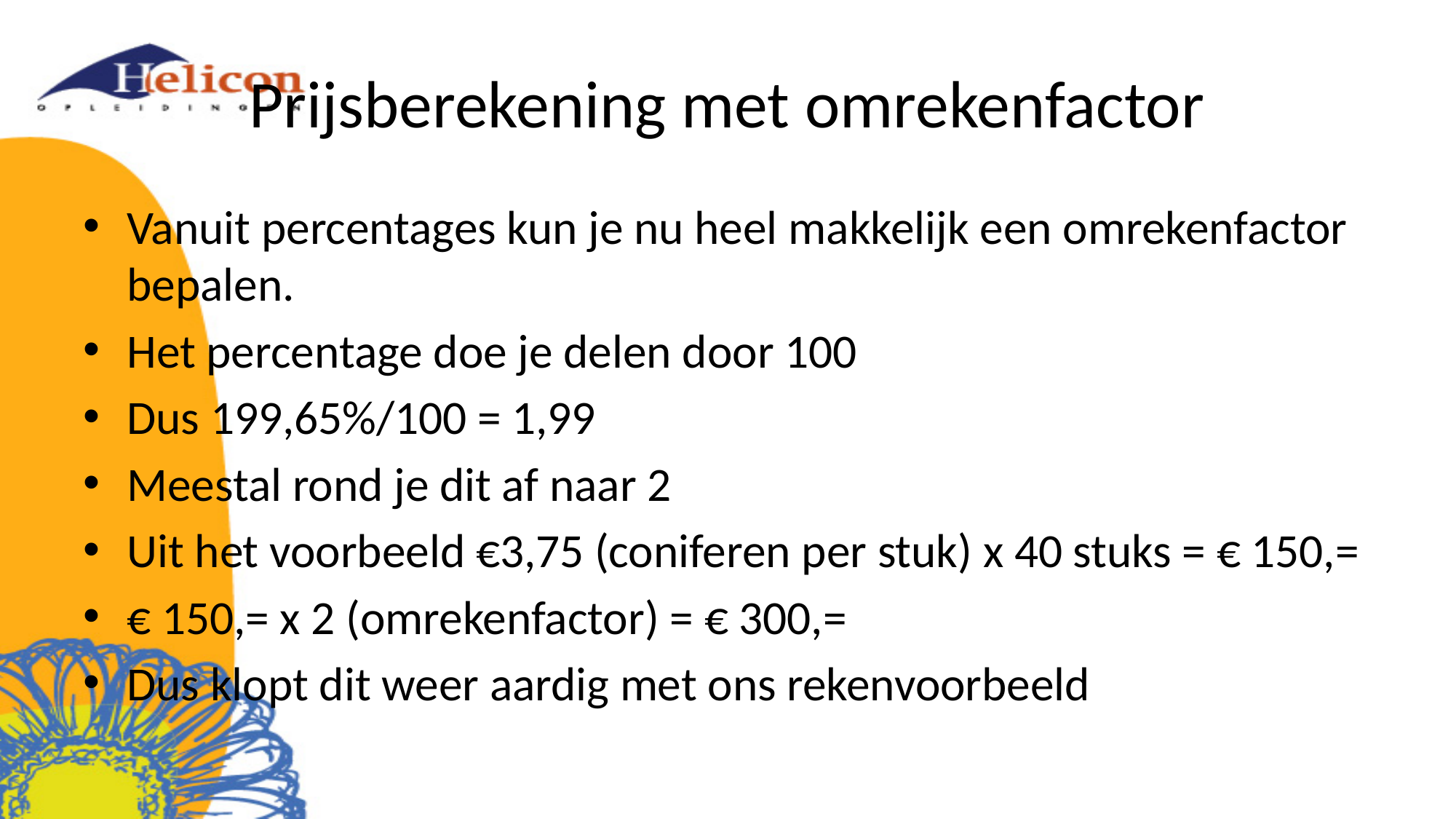

# Prijsberekening met omrekenfactor
Vanuit percentages kun je nu heel makkelijk een omrekenfactor bepalen.
Het percentage doe je delen door 100
Dus 199,65%/100 = 1,99
Meestal rond je dit af naar 2
Uit het voorbeeld €3,75 (coniferen per stuk) x 40 stuks = € 150,=
€ 150,= x 2 (omrekenfactor) = € 300,=
Dus klopt dit weer aardig met ons rekenvoorbeeld